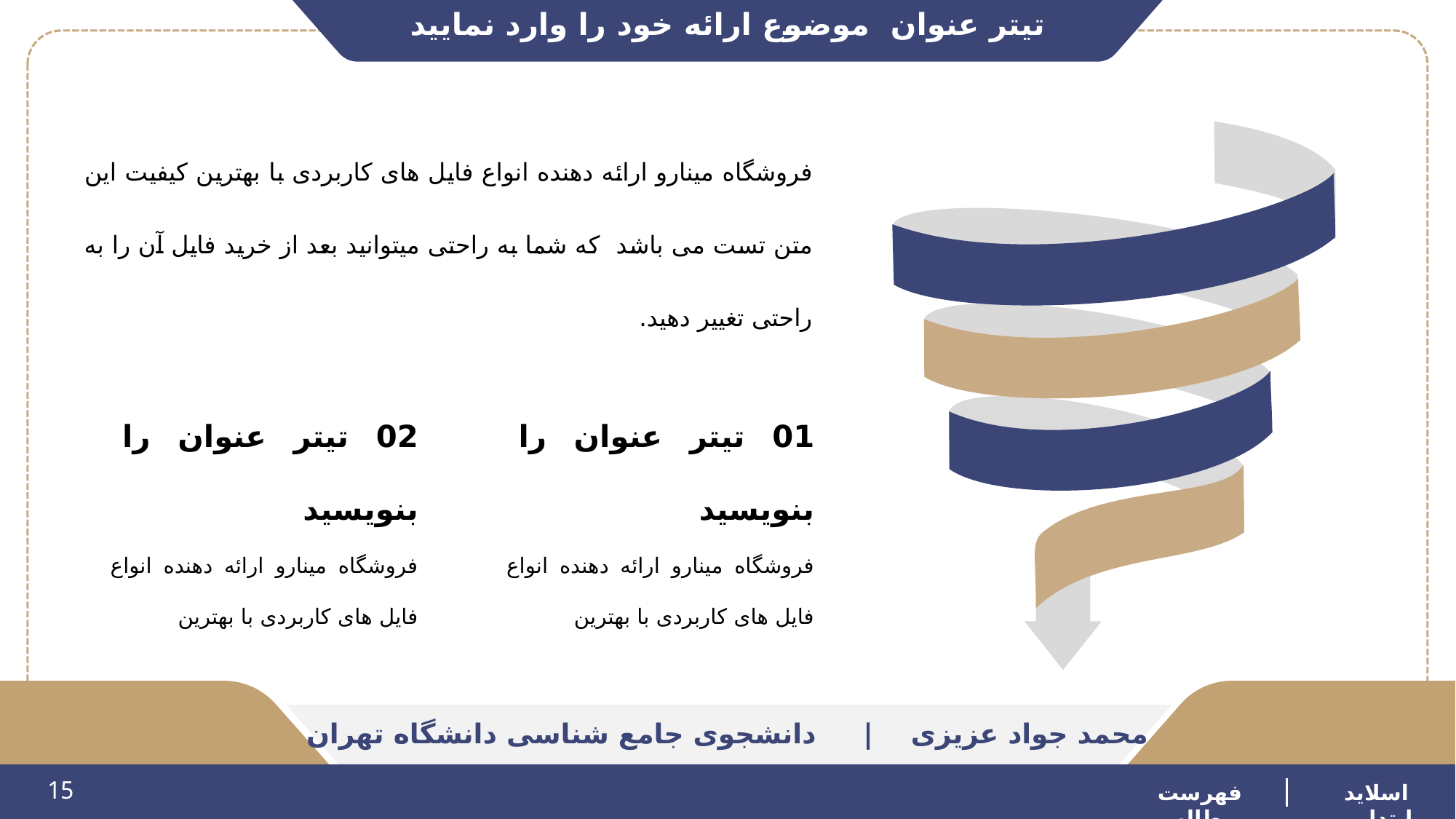

تیتر عنوان  موضوع ارائه خود را وارد نمایید
فروشگاه مینارو ارائه دهنده انواع فایل های کاربردی با بهترین کیفیت این متن تست می باشد  که شما به راحتی میتوانید بعد از خرید فایل آن را به راحتی تغییر دهید.

02 تیتر عنوان را بنویسید
فروشگاه مینارو ارائه دهنده انواع فایل های کاربردی با بهترین
01 تیتر عنوان را بنویسید
فروشگاه مینارو ارائه دهنده انواع فایل های کاربردی با بهترین
محمد جواد عزیزی    |     دانشجوی جامع شناسی دانشگاه تهران
15